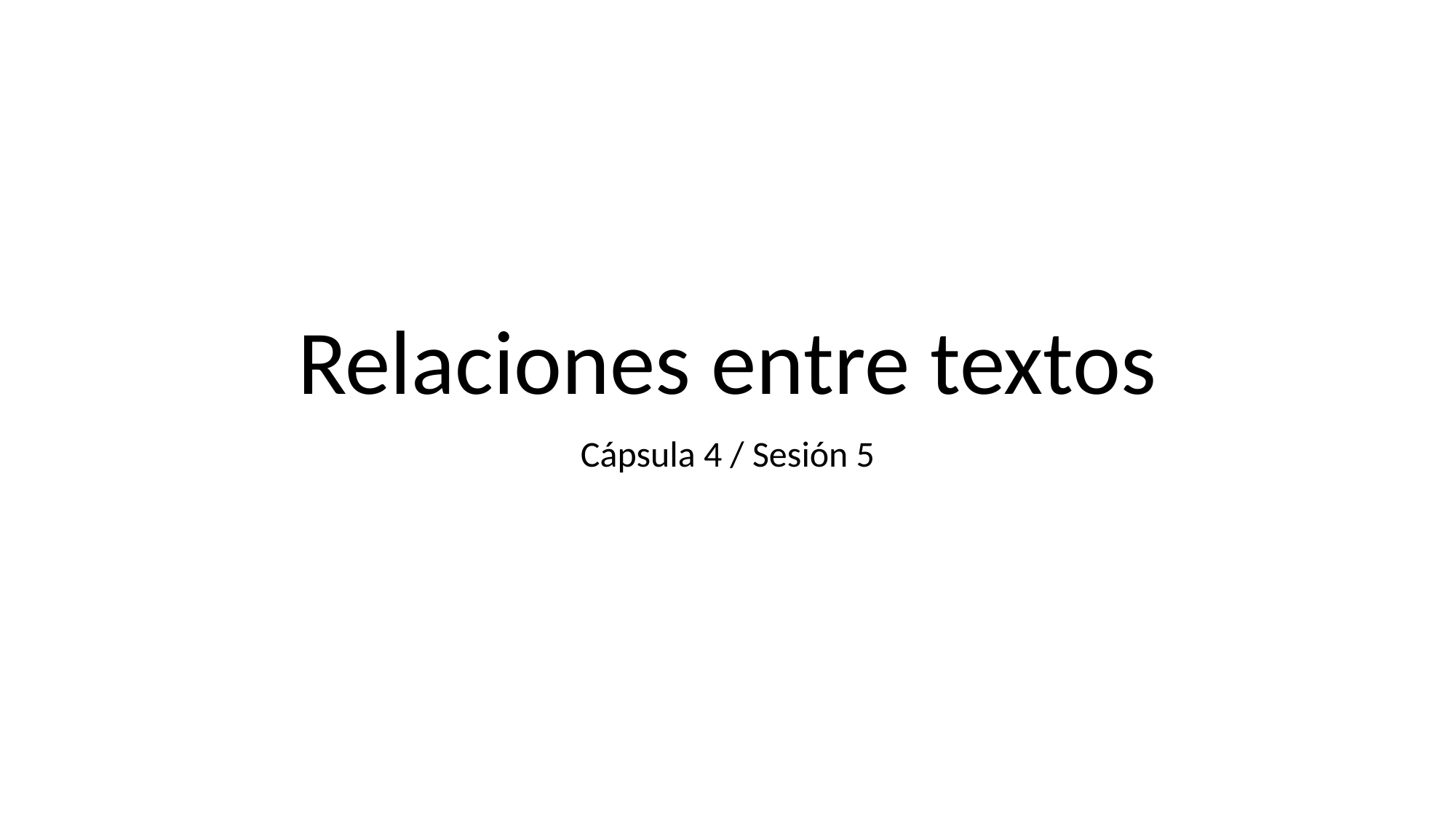

# Relaciones entre textos
Cápsula 4 / Sesión 5